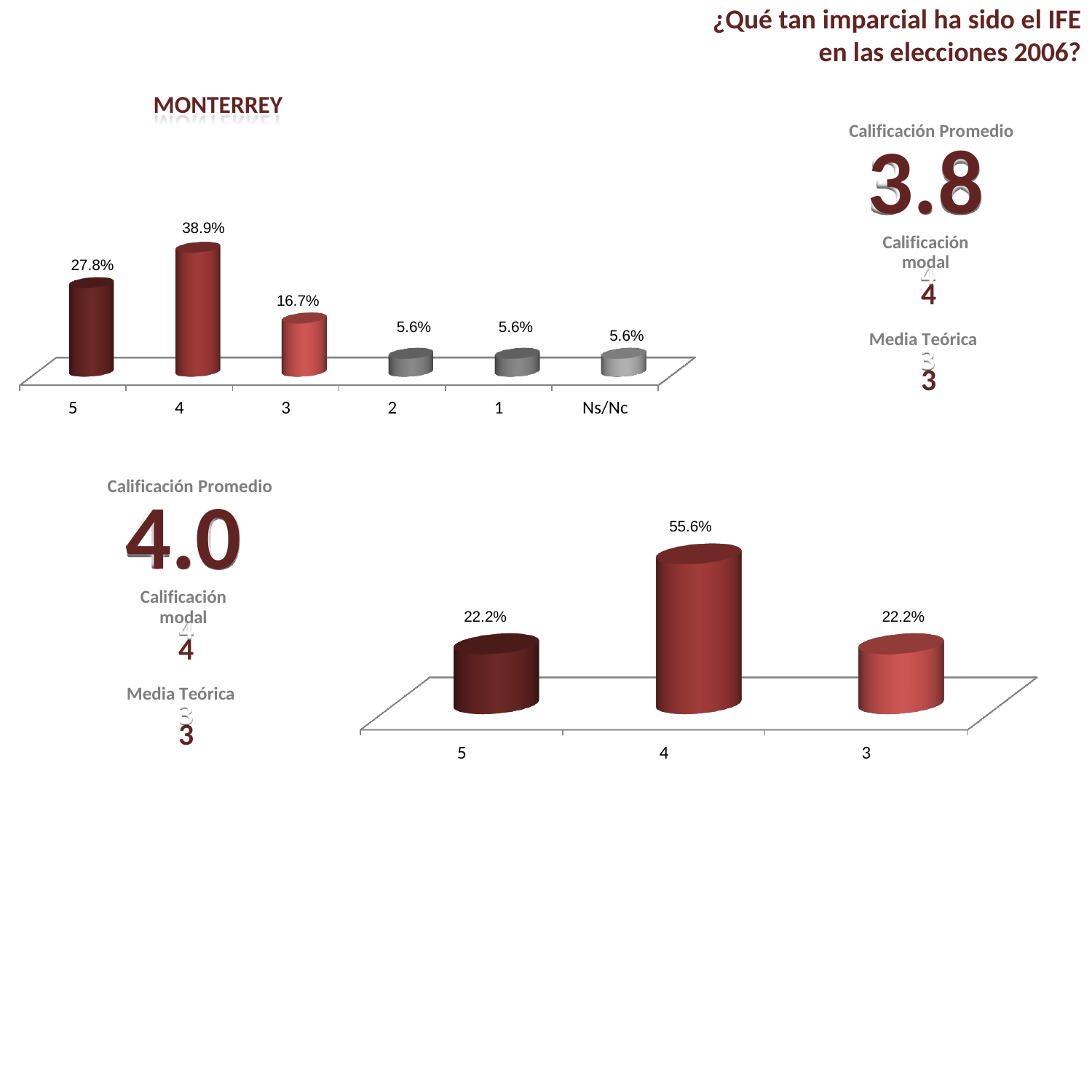

¿Qué tan imparcial ha sido el IFE
en las elecciones 2006?

MONTERREY
Calificación Promedio

3.8
Calificación modal
4

Media Teórica

3
38.9%

27.8%
16.7%
5.6%
5.6%
5.6%

5
4
3
2
1
Ns/Nc

Calificación Promedio
4.0
Calificación modal
4

Media Teórica

3

55.6%

22.2%
22.2%

5
4
3